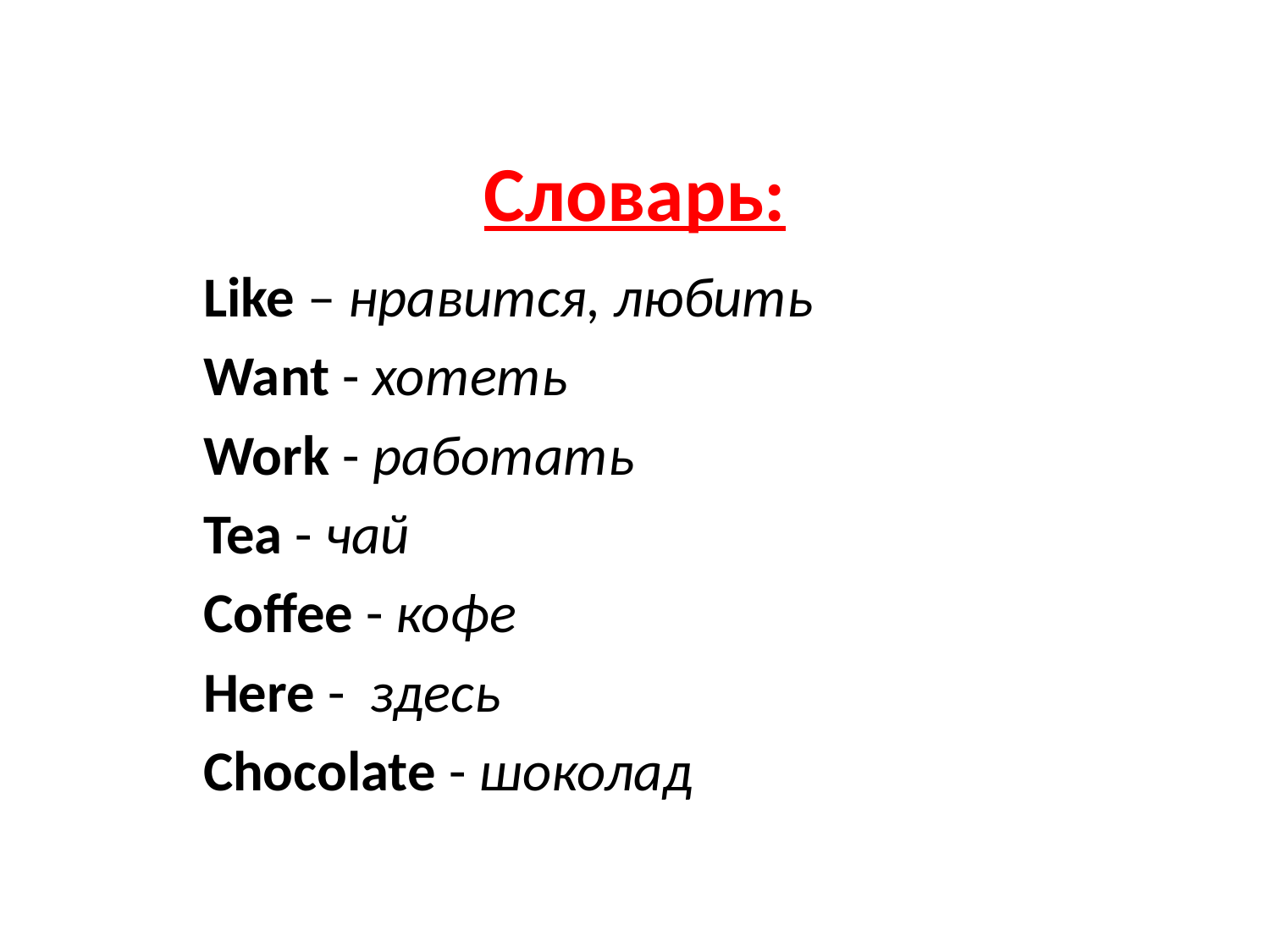

# Словарь:
Like – нравится, любить
Want - хотеть
Work - работать
Tea - чай
Coffee - кофе
Here -  здесь
Chocolate - шоколад